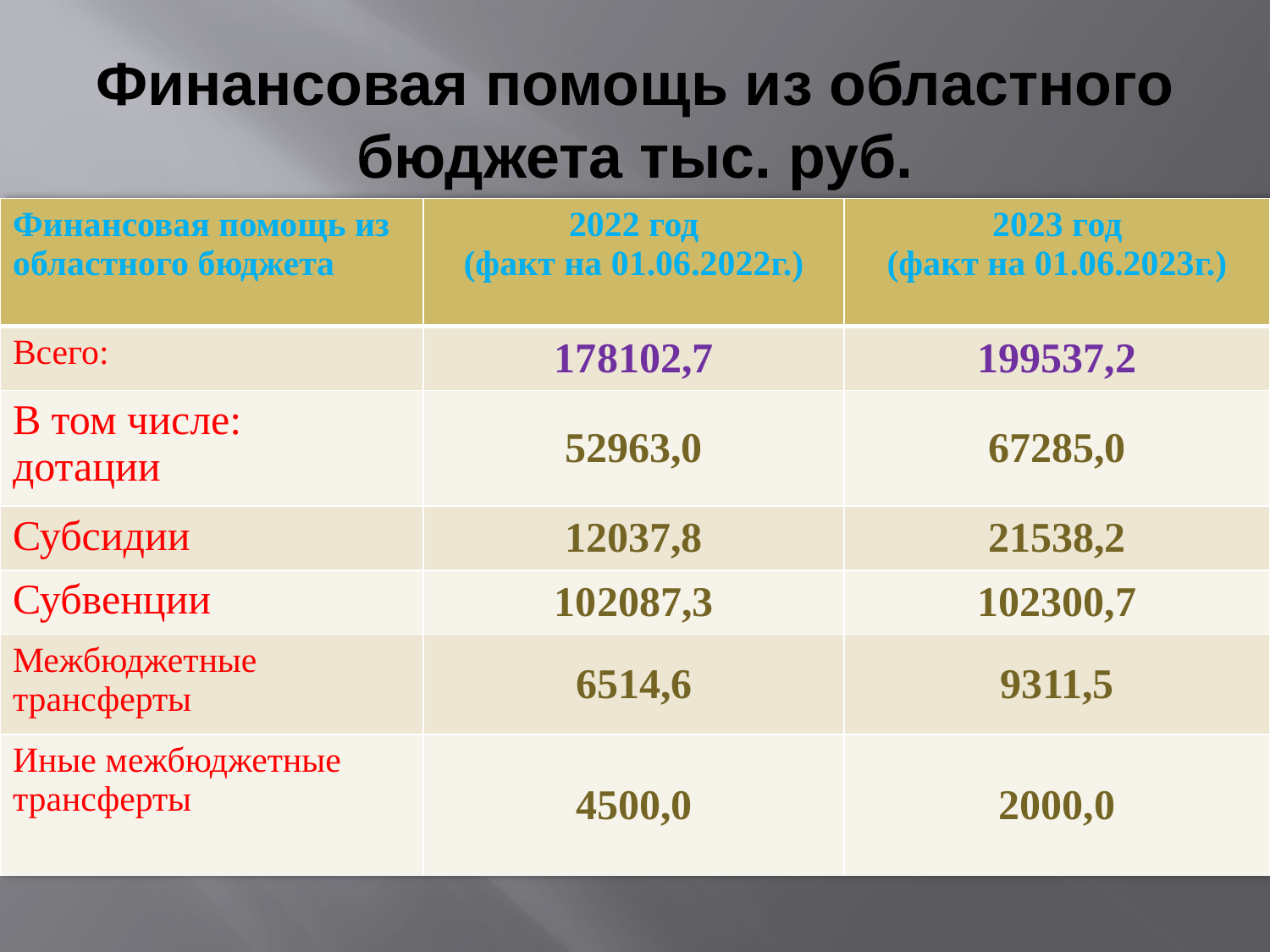

# Финансовая помощь из областного бюджета тыс. руб.
| Финансовая помощь из областного бюджета | 2022 год (факт на 01.06.2022г.) | 2023 год (факт на 01.06.2023г.) |
| --- | --- | --- |
| Всего: | 178102,7 | 199537,2 |
| В том числе: дотации | 52963,0 | 67285,0 |
| Субсидии | 12037,8 | 21538,2 |
| Субвенции | 102087,3 | 102300,7 |
| Межбюджетные трансферты | 6514,6 | 9311,5 |
| Иные межбюджетные трансферты | 4500,0 | 2000,0 |